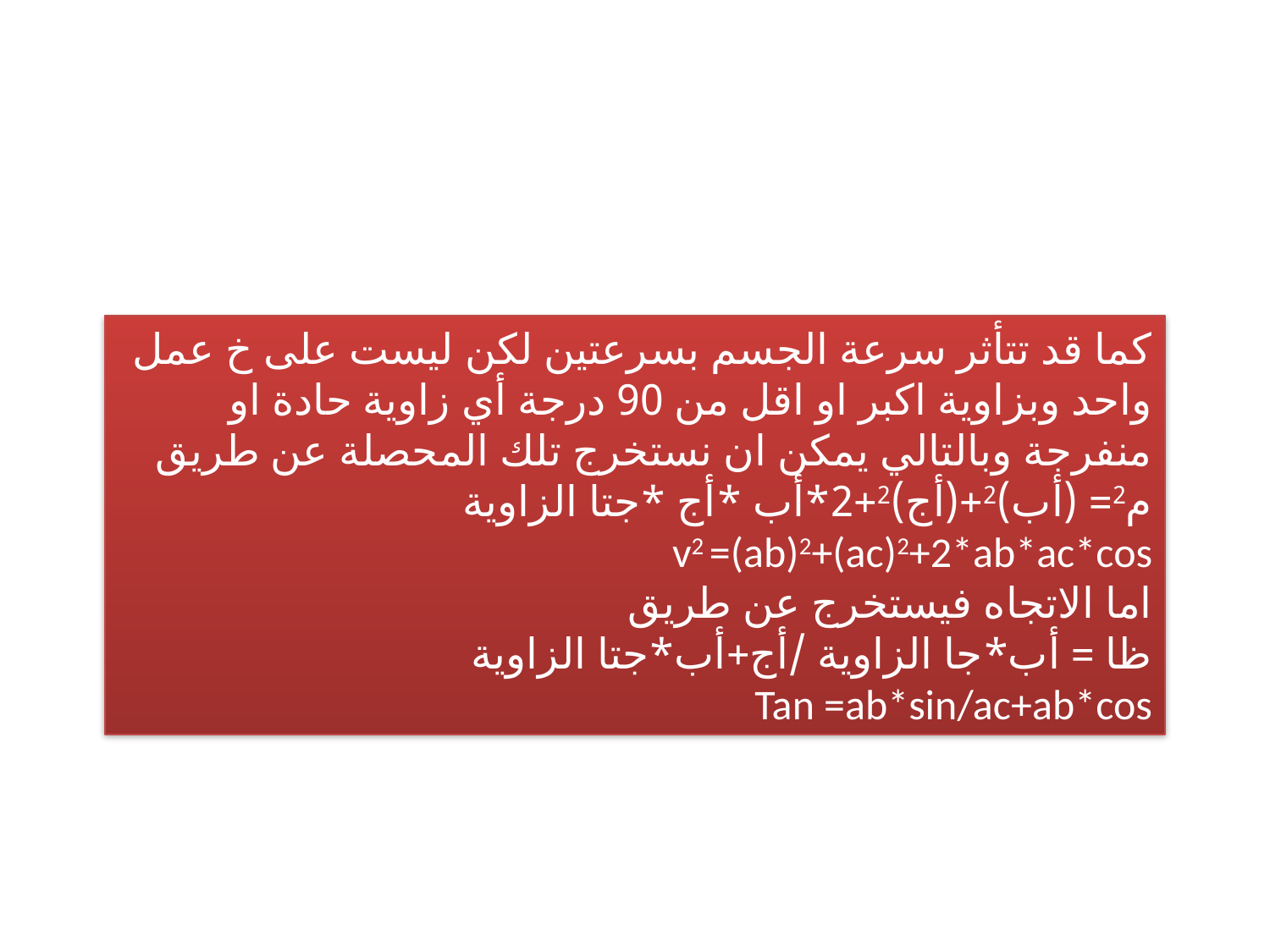

كما قد تتأثر سرعة الجسم بسرعتين لكن ليست على خ عمل واحد وبزاوية اكبر او اقل من 90 درجة أي زاوية حادة او منفرجة وبالتالي يمكن ان نستخرج تلك المحصلة عن طريق
م2= (أب)2+(أج)2+2*أب *أج *جتا الزاوية
v2 =(ab)2+(ac)2+2*ab*ac*cos
اما الاتجاه فيستخرج عن طريق
ظا = أب*جا الزاوية /أج+أب*جتا الزاوية
Tan =ab*sin/ac+ab*cos